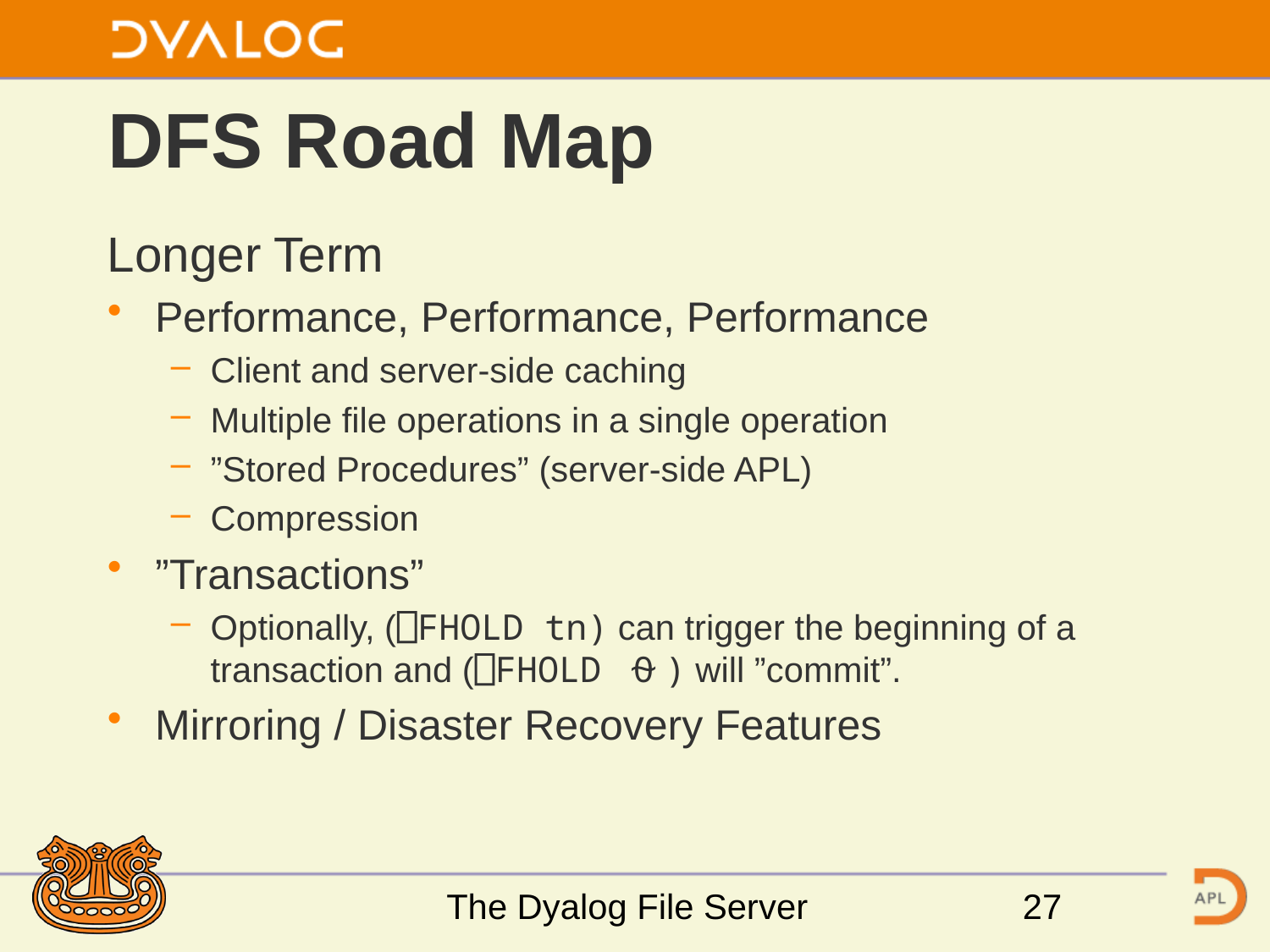

# DFS Road Map
Longer Term
Performance, Performance, Performance
Client and server-side caching
Multiple file operations in a single operation
”Stored Procedures” (server-side APL)
Compression
”Transactions”
Optionally, (⎕FHOLD tn) can trigger the beginning of a transaction and (⎕FHOLD ⍬) will ”commit”.
Mirroring / Disaster Recovery Features

The Dyalog File Server
27